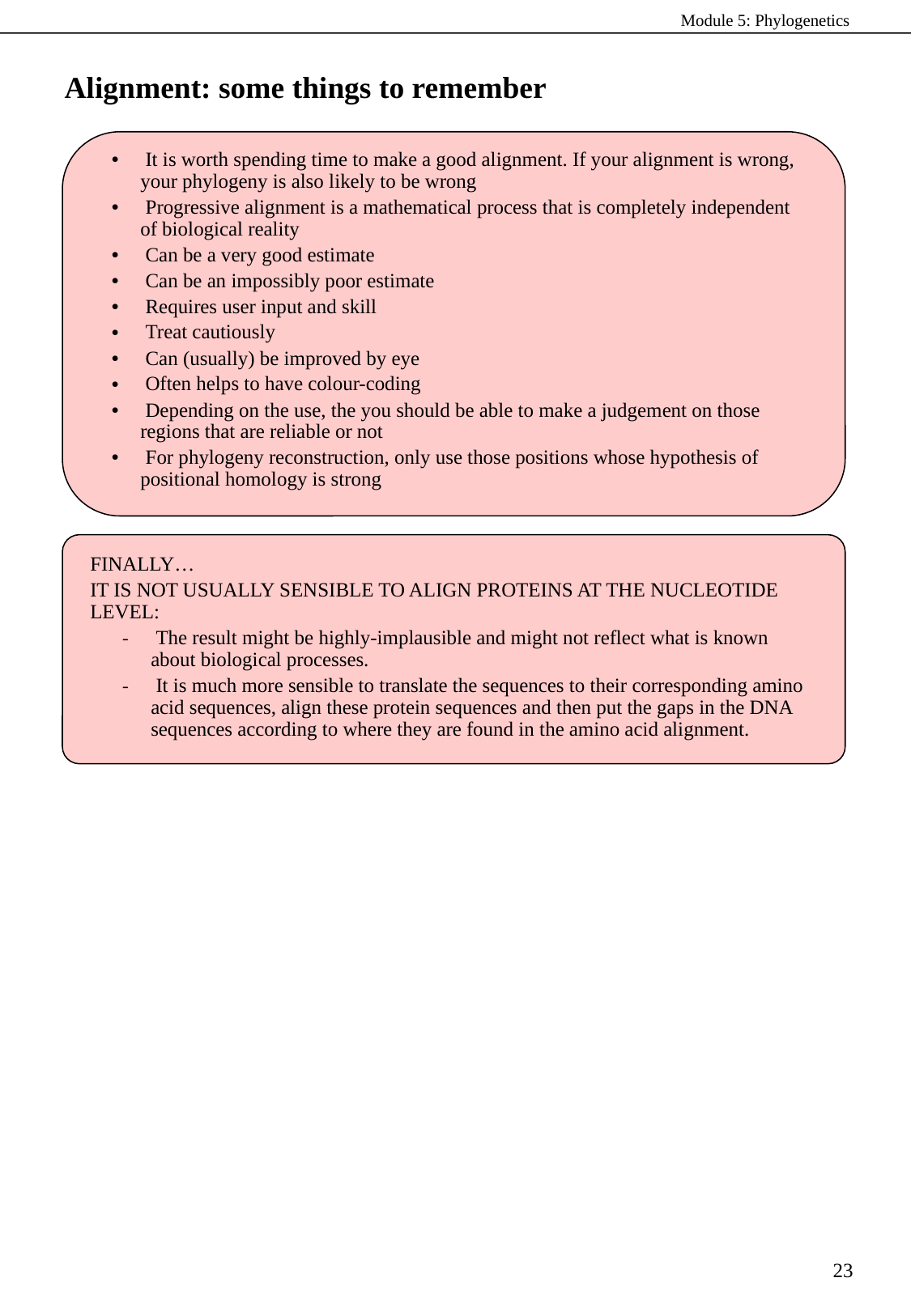

Alignment: some things to remember

 It is worth spending time to make a good alignment. If your alignment is wrong, your phylogeny is also likely to be wrong
 Progressive alignment is a mathematical process that is completely independent of biological reality
 Can be a very good estimate
 Can be an impossibly poor estimate
 Requires user input and skill
 Treat cautiously
 Can (usually) be improved by eye
 Often helps to have colour-coding
 Depending on the use, the you should be able to make a judgement on those regions that are reliable or not
 For phylogeny reconstruction, only use those positions whose hypothesis of positional homology is strong

FINALLY…
IT IS NOT USUALLY SENSIBLE TO ALIGN PROTEINS AT THE NUCLEOTIDE LEVEL:
 The result might be highly-implausible and might not reflect what is known about biological processes.
 It is much more sensible to translate the sequences to their corresponding amino acid sequences, align these protein sequences and then put the gaps in the DNA sequences according to where they are found in the amino acid alignment.
23